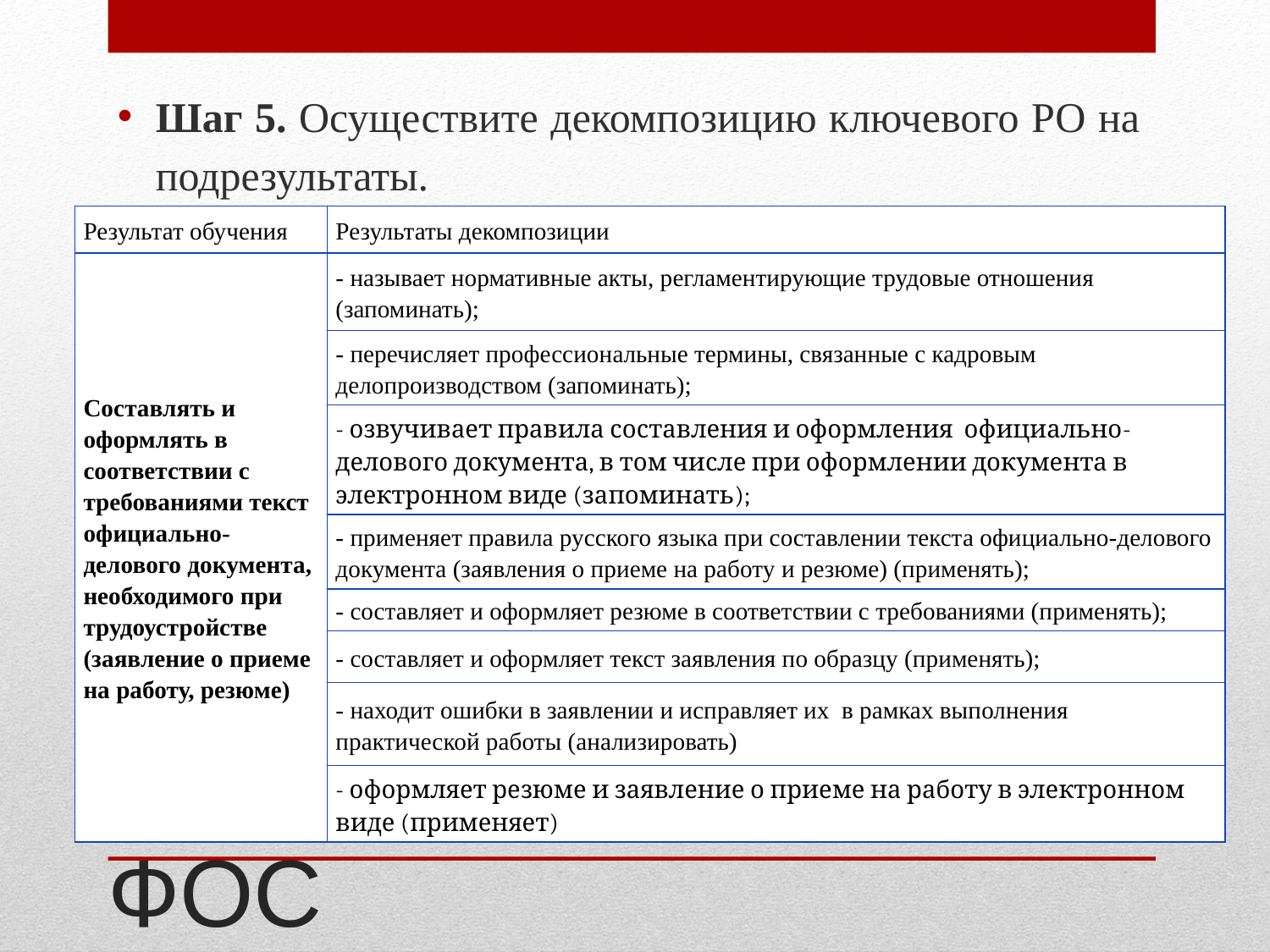

Шаг 5. Осуществите декомпозицию ключевого РО на подрезультаты.
| Результат обучения | Результаты декомпозиции |
| --- | --- |
| Составлять и оформлять в соответствии с требованиями текст официально-делового документа, необходимого при трудоустройстве (заявление о приеме на работу, резюме) | - называет нормативные акты, регламентирующие трудовые отношения (запоминать); |
|  | - перечисляет профессиональные термины, связанные с кадровым делопроизводством (запоминать); |
|  | - озвучивает правила составления и оформления официально-делового документа, в том числе при оформлении документа в электронном виде (запоминать); |
|  | - применяет правила русского языка при составлении текста официально-делового документа (заявления о приеме на работу и резюме) (применять); |
|  | - составляет и оформляет резюме в соответствии с требованиями (применять); |
|  | - составляет и оформляет текст заявления по образцу (применять); |
|  | - находит ошибки в заявлении и исправляет их в рамках выполнения практической работы (анализировать) |
|  | - оформляет резюме и заявление о приеме на работу в электронном виде (применяет) |
# План разработки ФОС